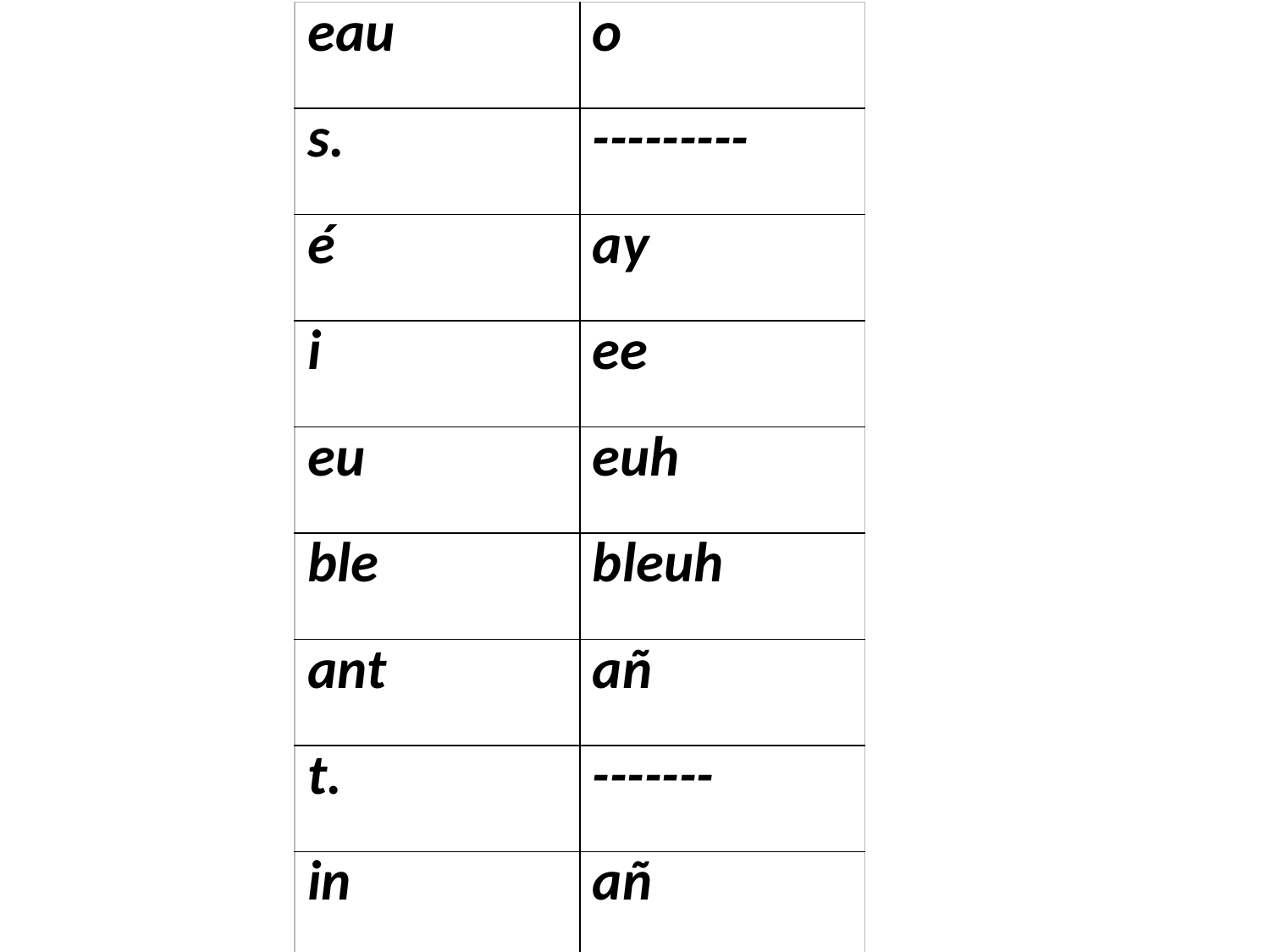

| eau | o |
| --- | --- |
| s. | --------- |
| é | ay |
| i | ee |
| eu | euh |
| ble | bleuh |
| ant | añ |
| t. | ------- |
| in | añ |